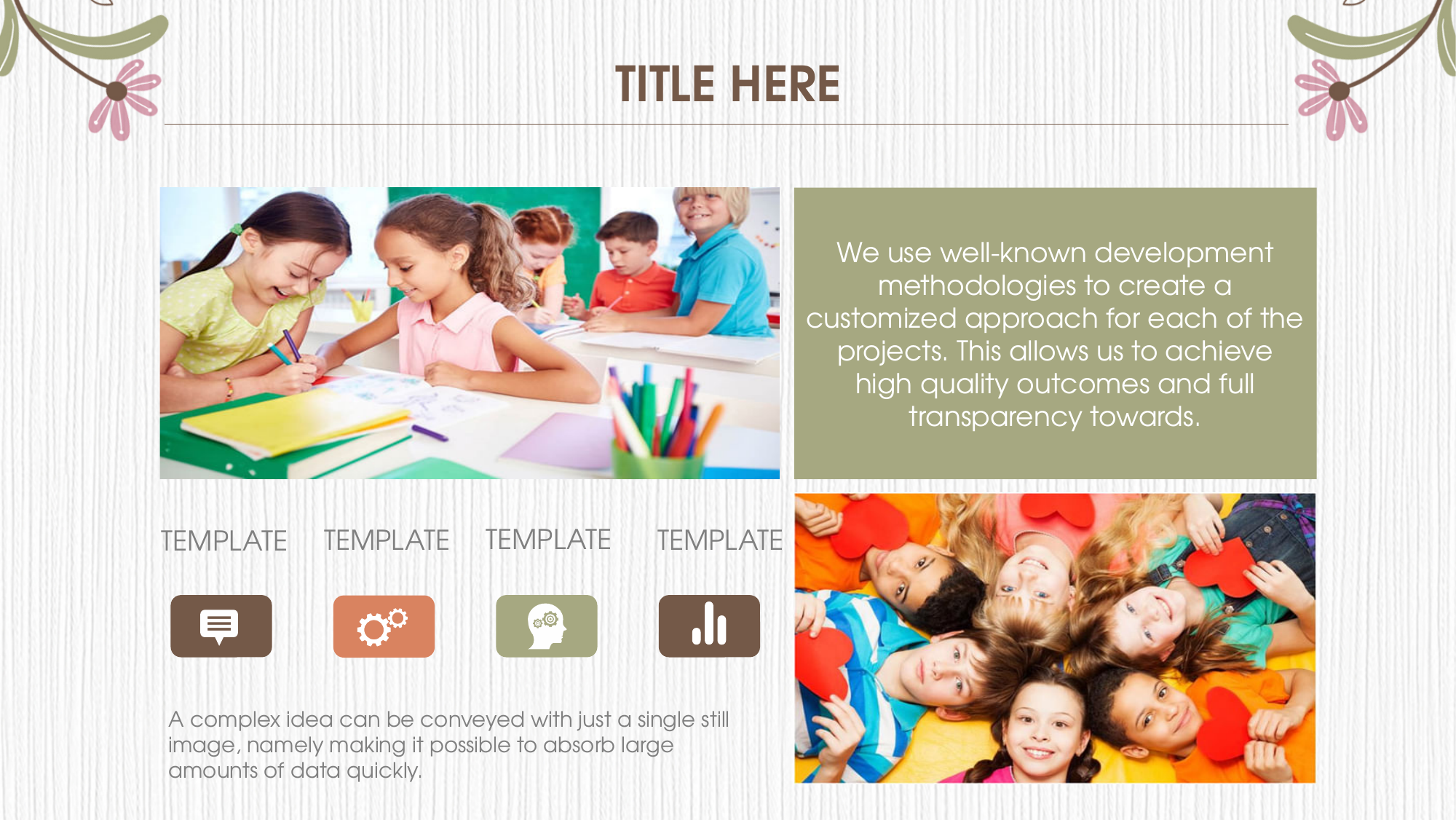

TITLE HERE

We use well-known development methodologies to create a customized approach for each of the projects. This allows us to achieve high quality outcomes and full transparency towards.

TEMPLATE
TEMPLATE
TEMPLATE
TEMPLATE

A complex idea can be conveyed with just a single still
image, namely making it possible to absorb large
amounts of data quickly.